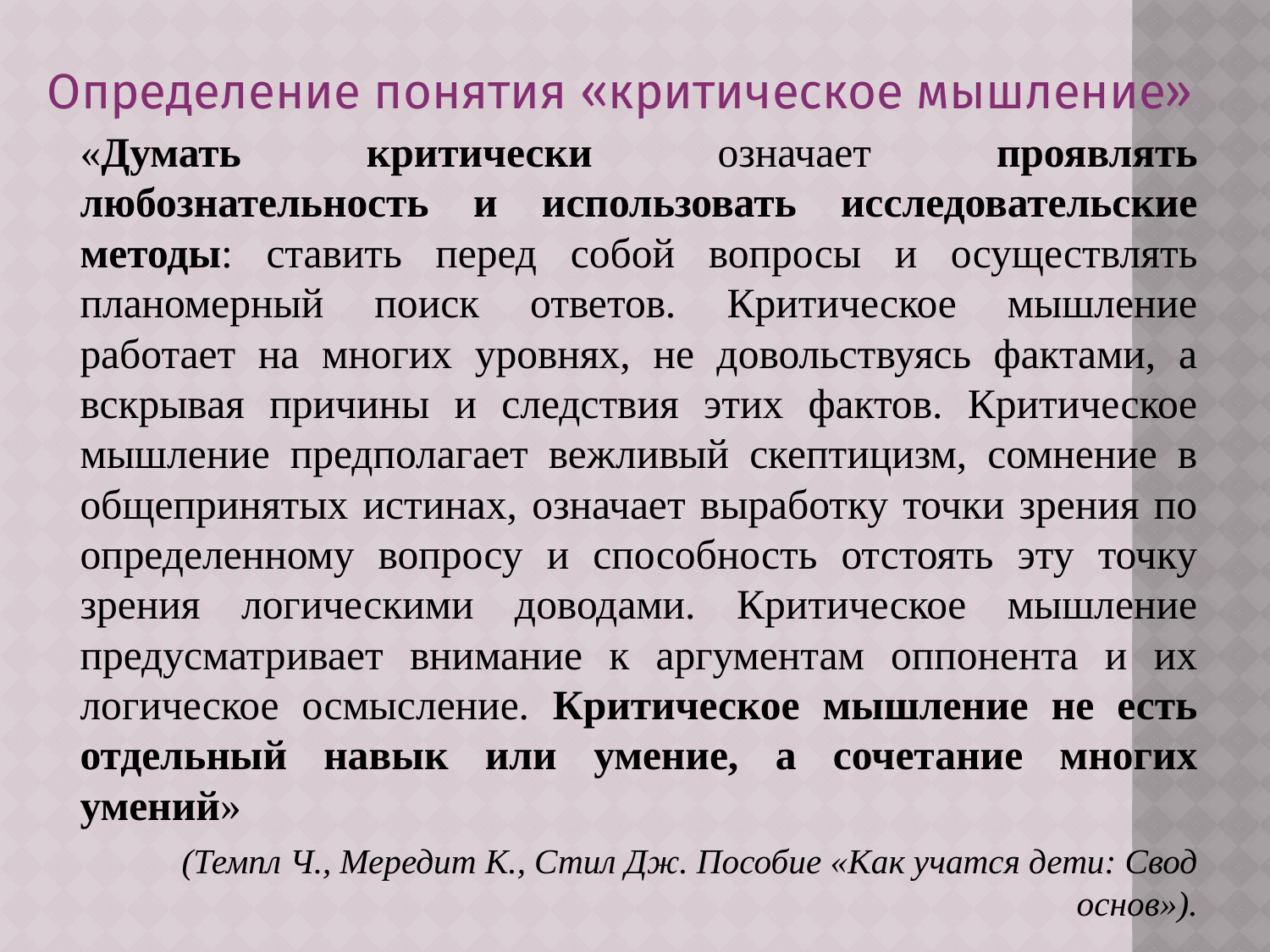

Определение понятия «критическое мышление»
«Думать критически означает проявлять любознательность и использовать исследовательские методы: ставить перед собой вопросы и осуществлять планомерный поиск ответов. Критическое мышление работает на многих уровнях, не довольствуясь фактами, а вскрывая причины и следствия этих фактов. Критическое мышление предполагает вежливый скептицизм, сомнение в общепринятых истинах, означает выработку точки зрения по определенному вопросу и способность отстоять эту точку зрения логическими доводами. Критическое мышление предусматривает внимание к аргументам оппонента и их логическое осмысление. Критическое мышление не есть отдельный навык или умение, а сочетание многих умений»
(Темпл Ч., Мередит К., Стил Дж. Пособие «Как учатся дети: Свод основ»).